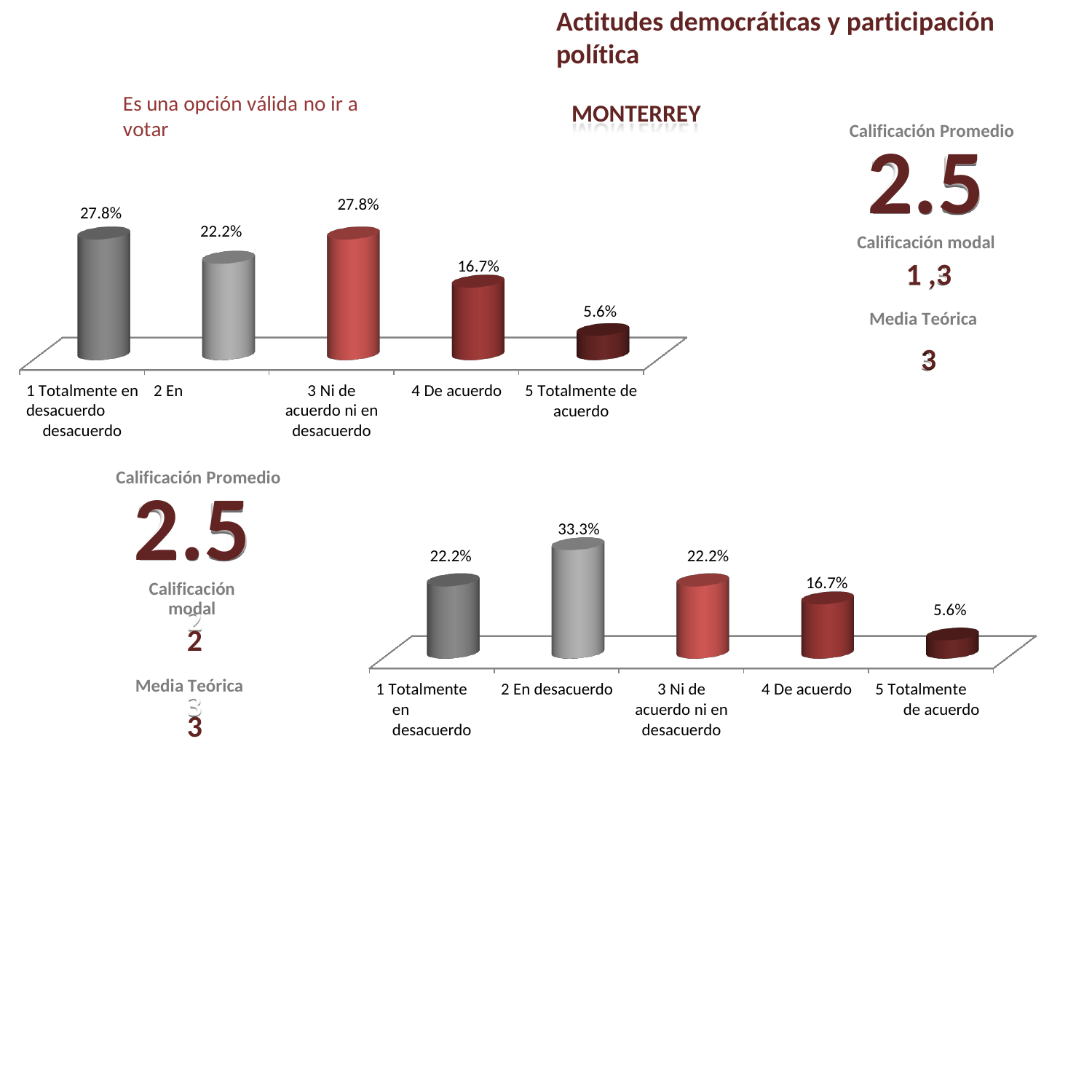

Actitudes democráticas y participación política
Es una opción válida no ir a votar
MONTERREY

Calificación Promedio
2.5
Calificación modal
1 ,3

Media Teórica

3
27.8%
27.8%

22.2%

16.7%
5.6%

3 Ni de acuerdo ni en desacuerdo
1 Totalmente en    2 En desacuerdo
desacuerdo
4 De acuerdo
5 Totalmente de
acuerdo

Calificación Promedio
2.5
Calificación modal
2

Media Teórica

3

33.3%
22.2%
22.2%
16.7%

5.6%

3 Ni de acuerdo ni en desacuerdo
1 Totalmente en desacuerdo
5 Totalmente de acuerdo
2 En desacuerdo
4 De acuerdo